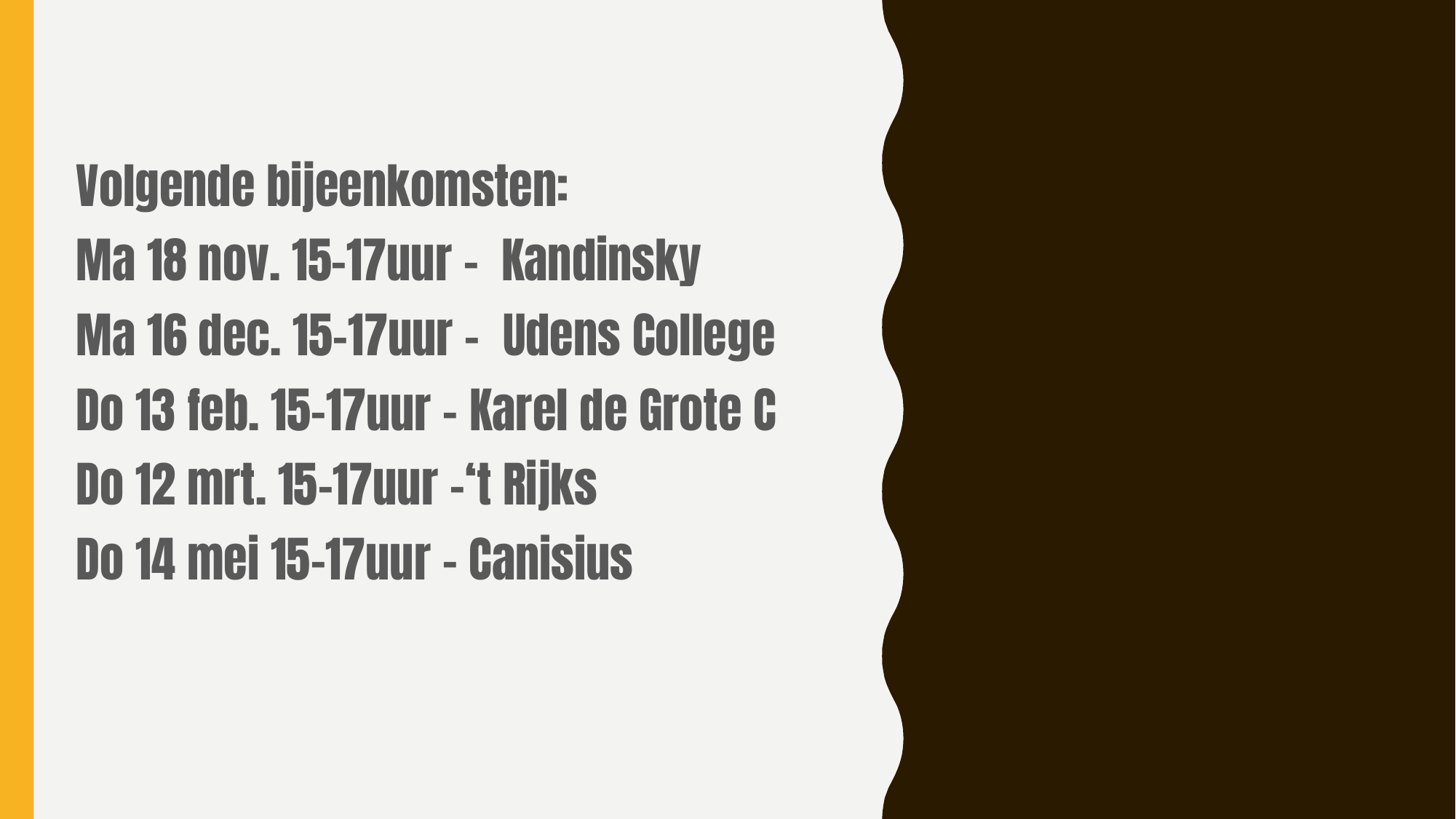

Volgende bijeenkomsten:
Ma 18 nov. 15-17uur –  Kandinsky
Ma 16 dec. 15-17uur –  Udens College
Do 13 feb. 15-17uur – Karel de Grote C
Do 12 mrt. 15-17uur –‘t Rijks
Do 14 mei 15-17uur – Canisius